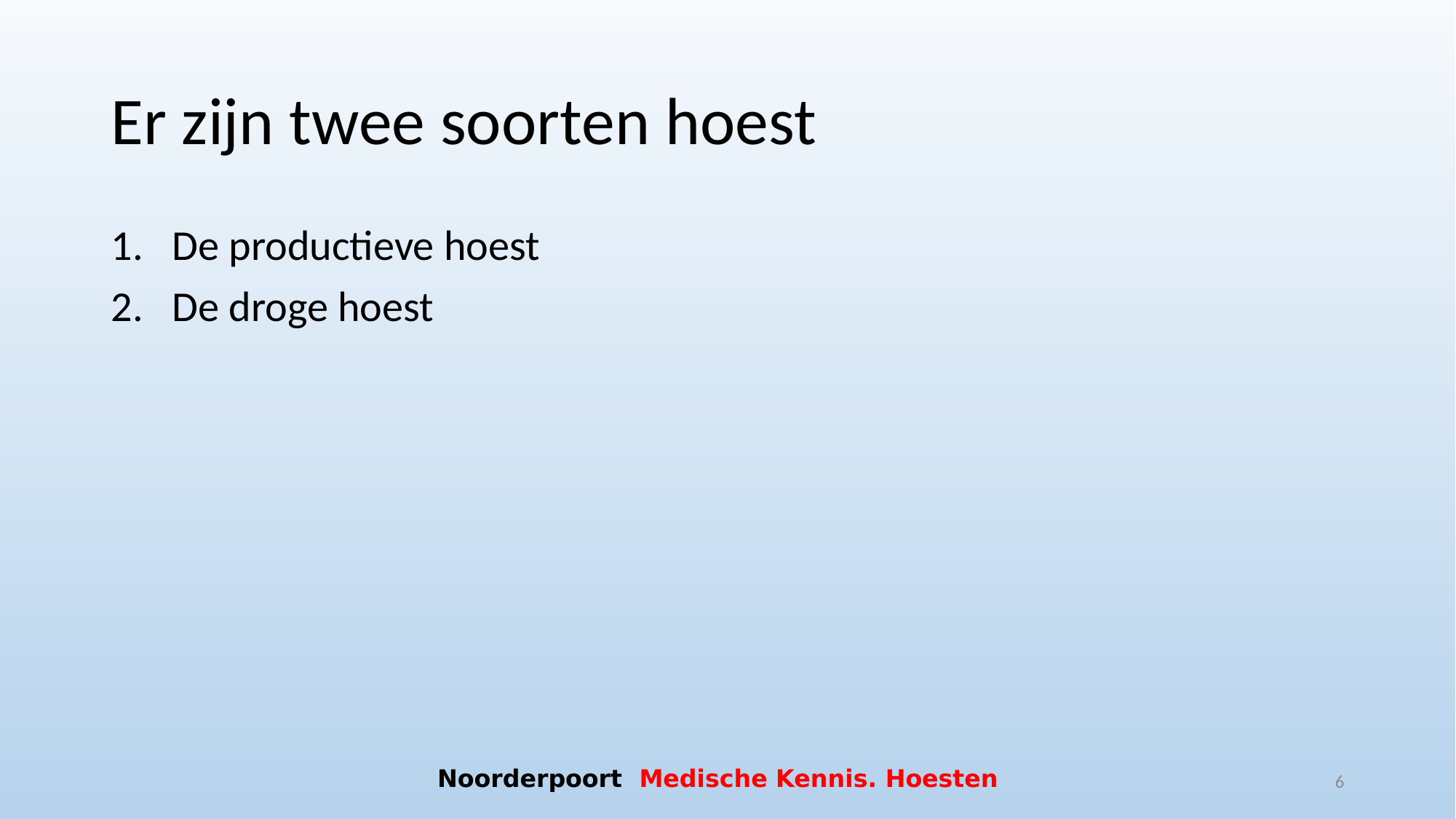

# Er zijn twee soorten hoest
De productieve hoest
De droge hoest
Noorderpoort  Medische Kennis. Hoesten
6